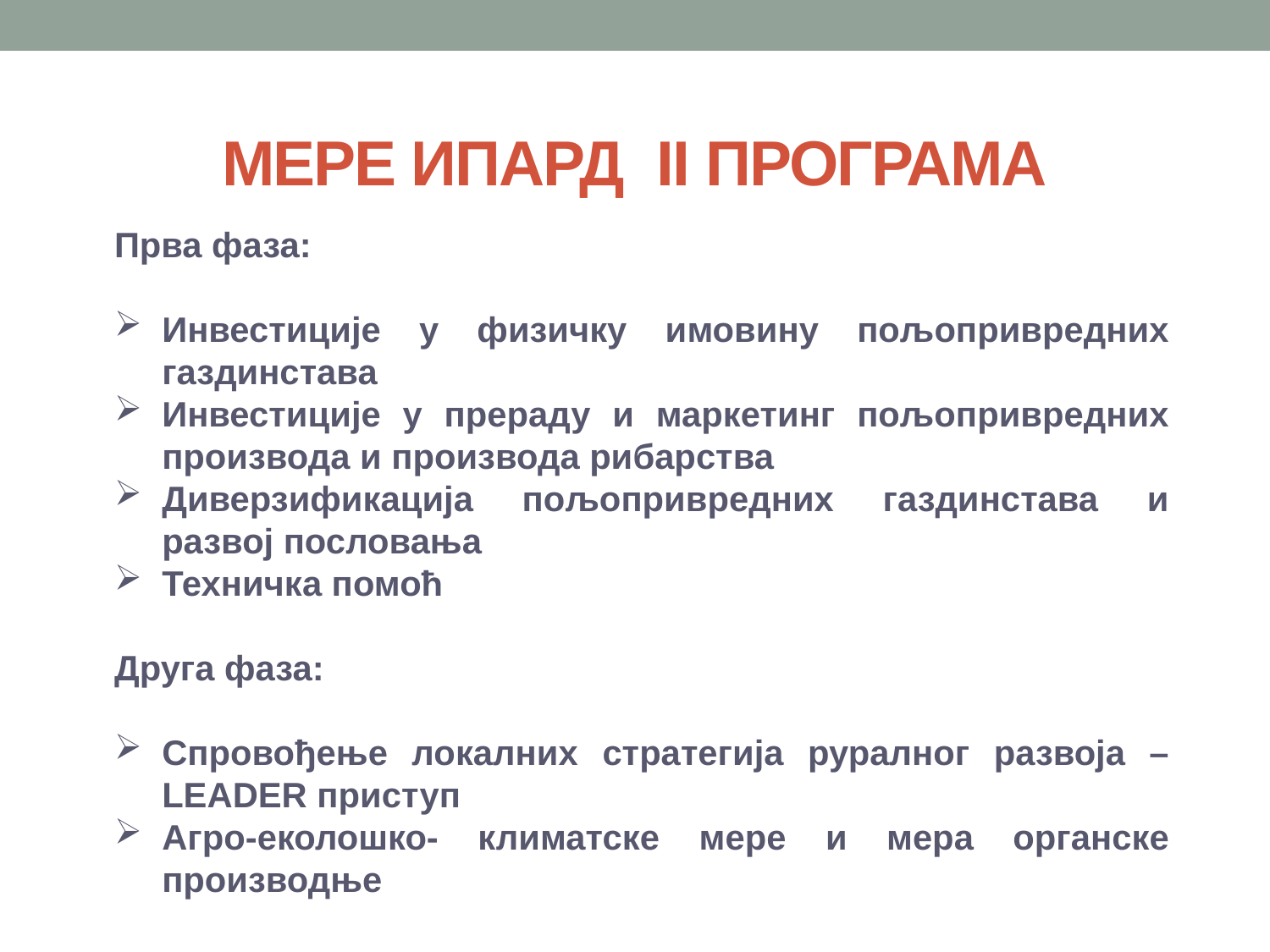

Мере ИПАРД  II програма
Прва фаза:

Инвестиције у физичку имовину пољопривредних газдинстава
Инвестиције у прераду и маркетинг пољопривредних производа и производа рибарства
Диверзификација пољопривредних газдинстава и развој пословања
Техничка помоћ

Друга фаза:

Спровођење локалних стратегија руралног развоја – LEADER приступ
Агро-еколошко- климатске мере и мера органске производње